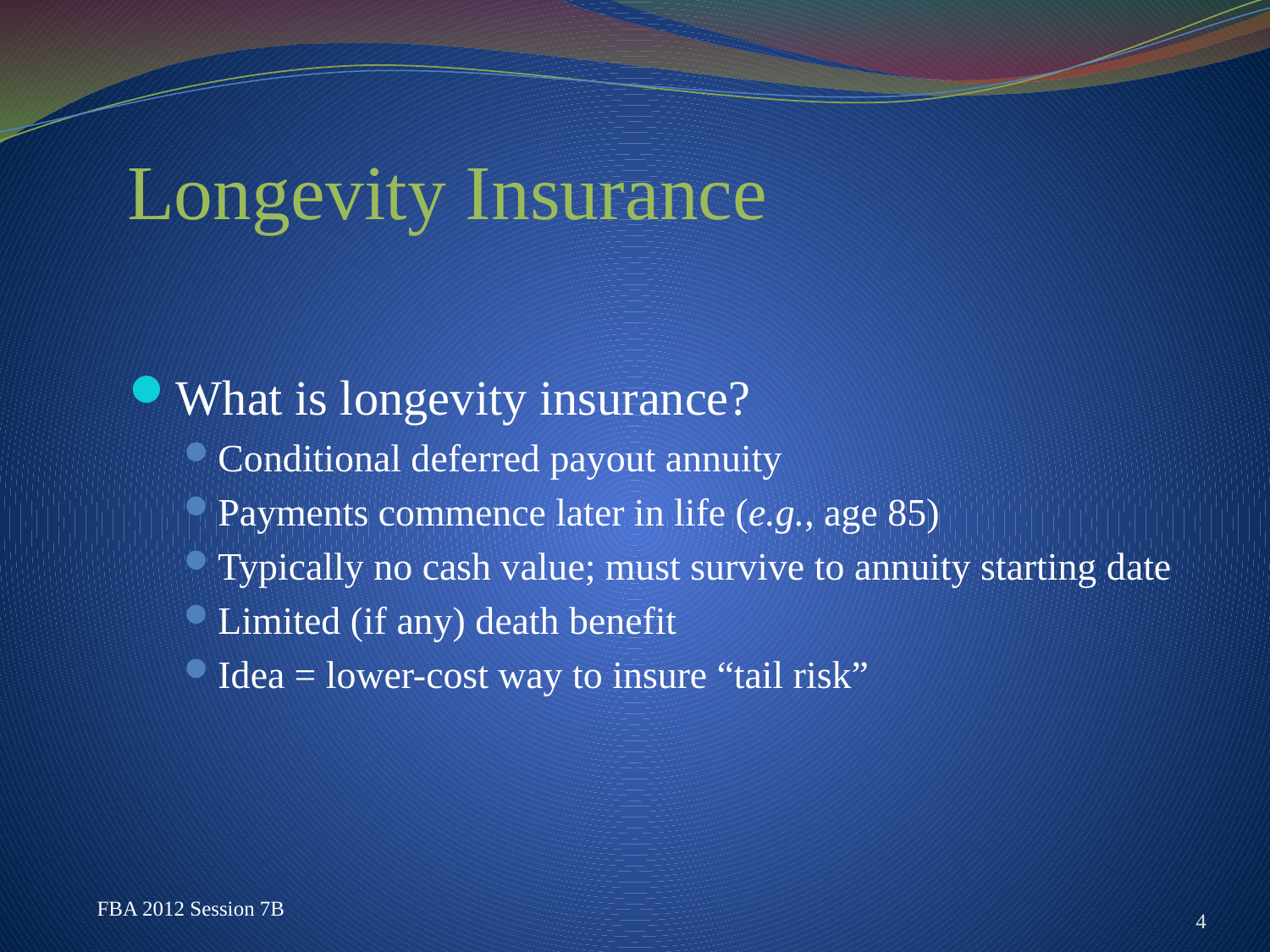

# Longevity Insurance
What is longevity insurance?
Conditional deferred payout annuity
Payments commence later in life (e.g., age 85)
Typically no cash value; must survive to annuity starting date
Limited (if any) death benefit
Idea = lower-cost way to insure “tail risk”
4
FBA 2012 Session 7B